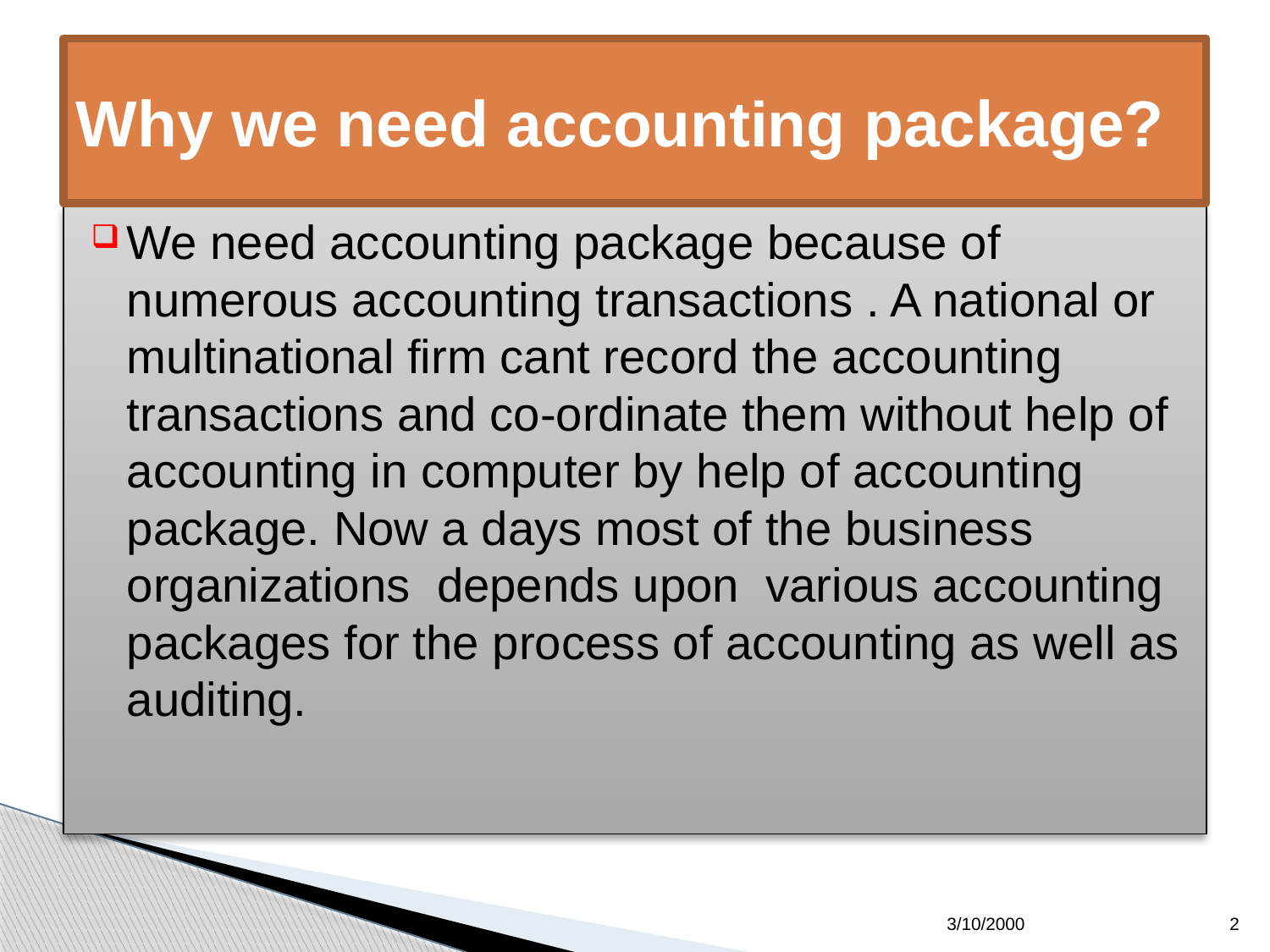

# Why we need accounting package?
We need accounting package because of numerous accounting transactions . A national or multinational firm cant record the accounting transactions and co-ordinate them without help of accounting in computer by help of accounting package. Now a days most of the business organizations  depends upon  various accounting packages for the process of accounting as well as auditing.
3/10/2000
2